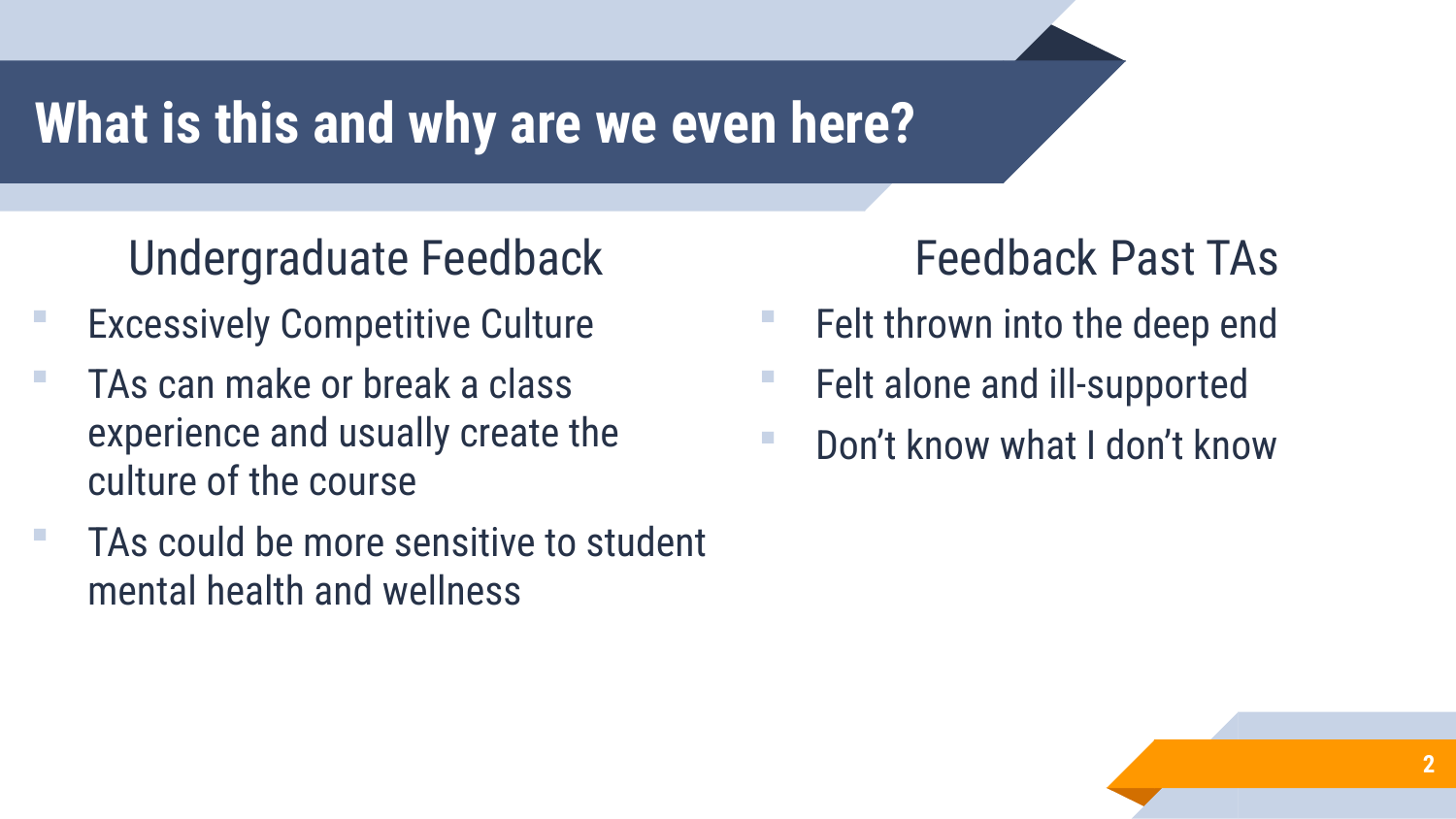

# What is this and why are we even here?
Undergraduate Feedback
Excessively Competitive Culture
TAs can make or break a class experience and usually create the culture of the course
TAs could be more sensitive to student mental health and wellness

Feedback Past TAs
Felt thrown into the deep end
Felt alone and ill-supported
Don’t know what I don’t know

2